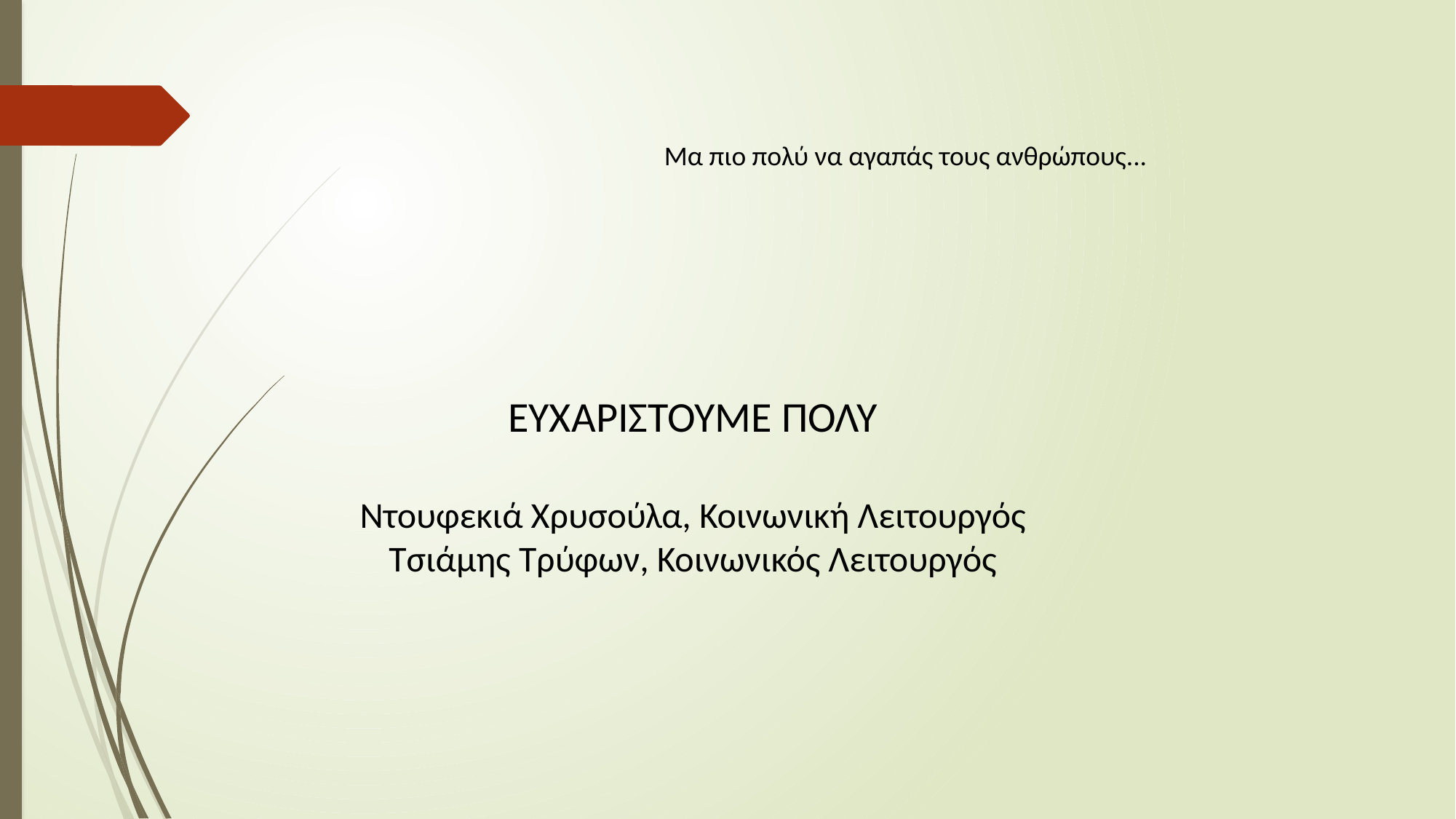

Μα πιο πολύ να αγαπάς τους ανθρώπους...

ΕΥΧΑΡΙΣΤΟΥΜΕ ΠΟΛΥ

Ντουφεκιά Χρυσούλα, Κοινωνική Λειτουργός
Τσιάμης Τρύφων, Κοινωνικός Λειτουργός